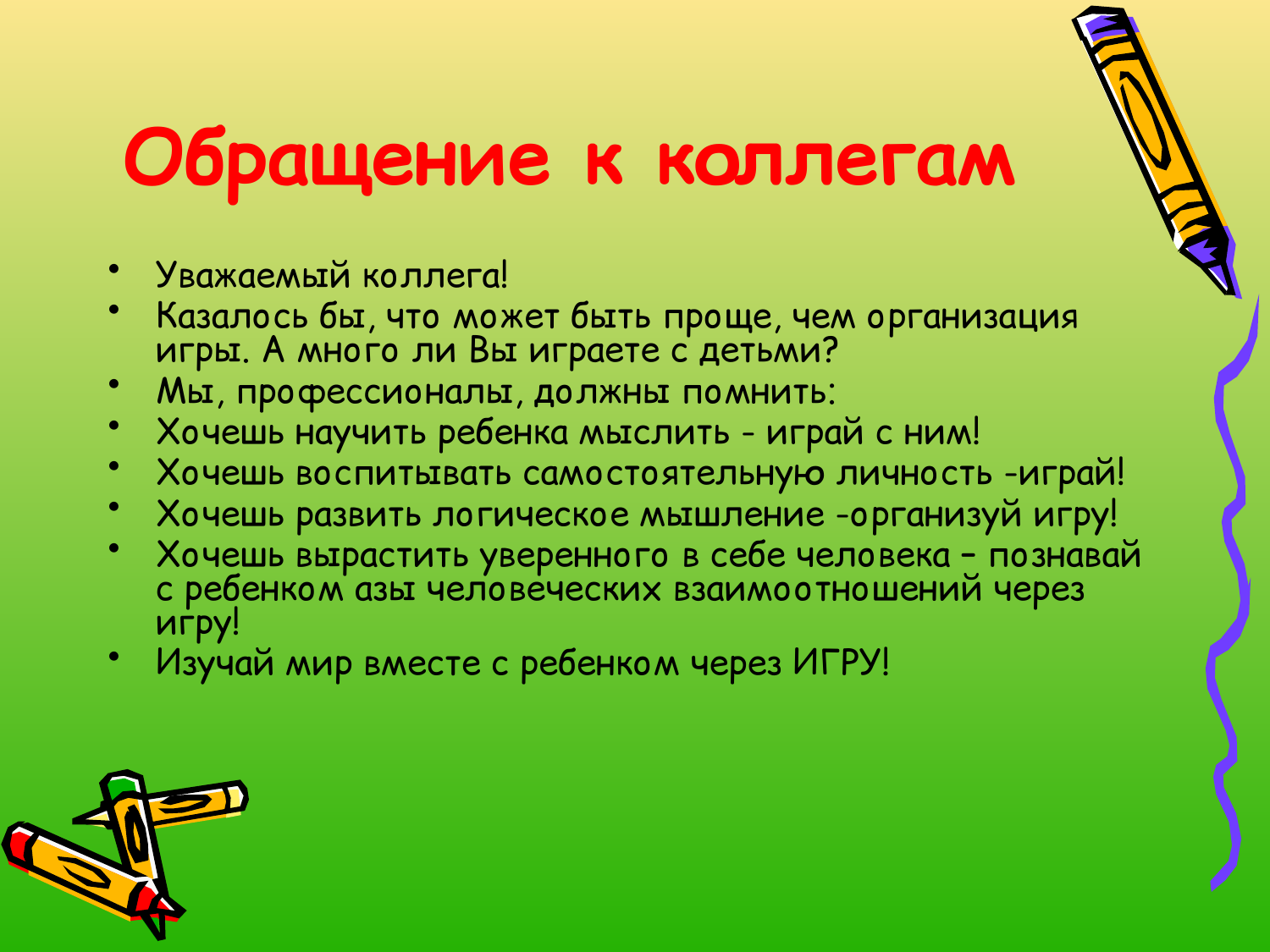

# Обращение к коллегам
Уважаемый коллега!
Казалось бы, что может быть проще, чем организация игры. А много ли Вы играете с детьми?
Мы, профессионалы, должны помнить:
Хочешь научить ребенка мыслить - играй с ним!
Хочешь воспитывать самостоятельную личность -играй!
Хочешь развить логическое мышление -организуй игру!
Хочешь вырастить уверенного в себе человека – познавай с ребенком азы человеческих взаимоотношений через игру!
Изучай мир вместе с ребенком через ИГРУ!